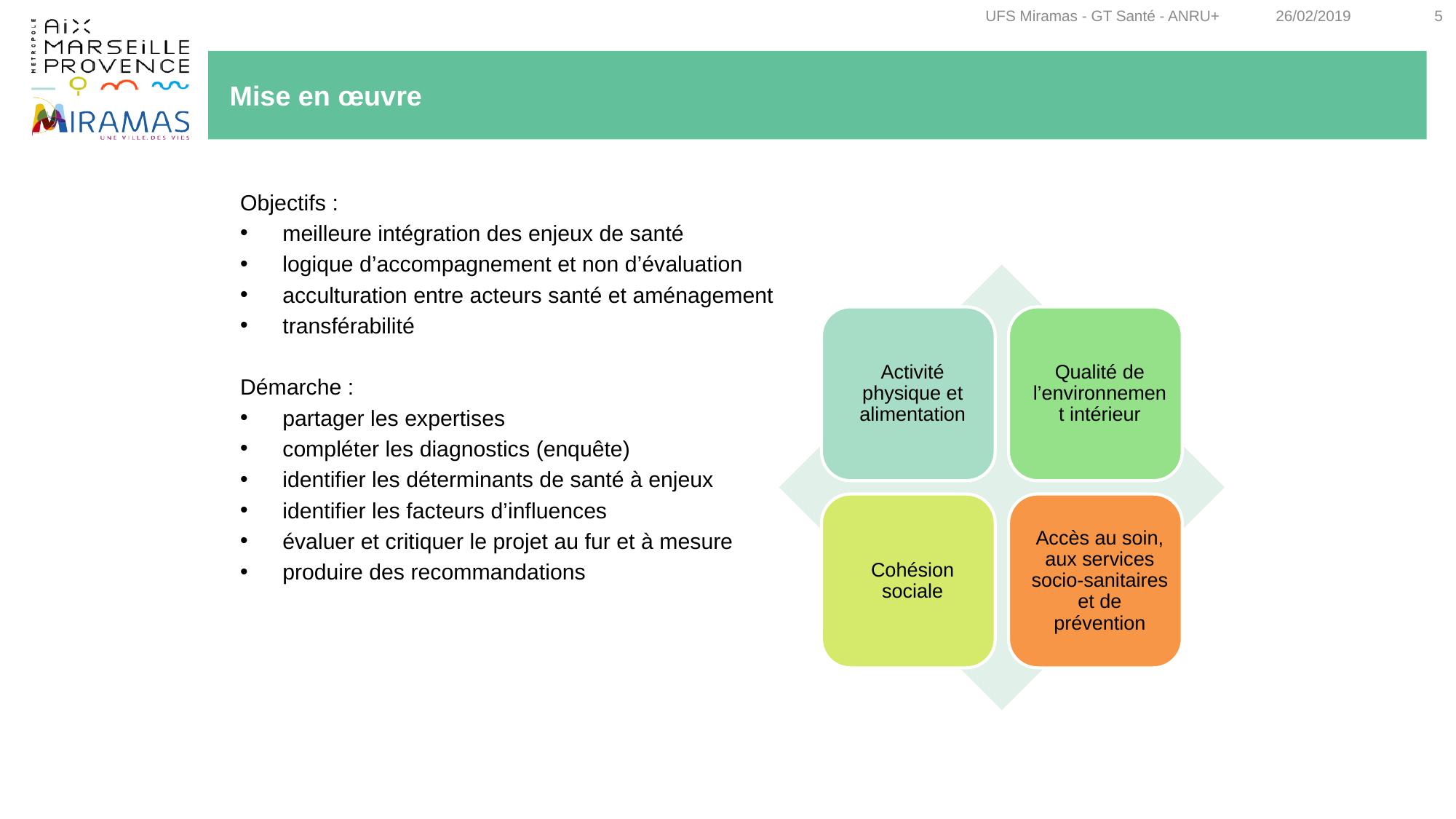

UFS Miramas - GT Santé - ANRU+
26/02/2019
5
# Mise en œuvre

Objectifs :
meilleure intégration des enjeux de santé
logique d’accompagnement et non d’évaluation
acculturation entre acteurs santé et aménagement
transférabilité

Démarche :
partager les expertises
compléter les diagnostics (enquête)
identifier les déterminants de santé à enjeux
identifier les facteurs d’influences
évaluer et critiquer le projet au fur et à mesure
produire des recommandations

Activité physique et alimentation
Qualité de l’environnement intérieur
Cohésion sociale
Accès au soin, aux services socio-sanitaires et de prévention